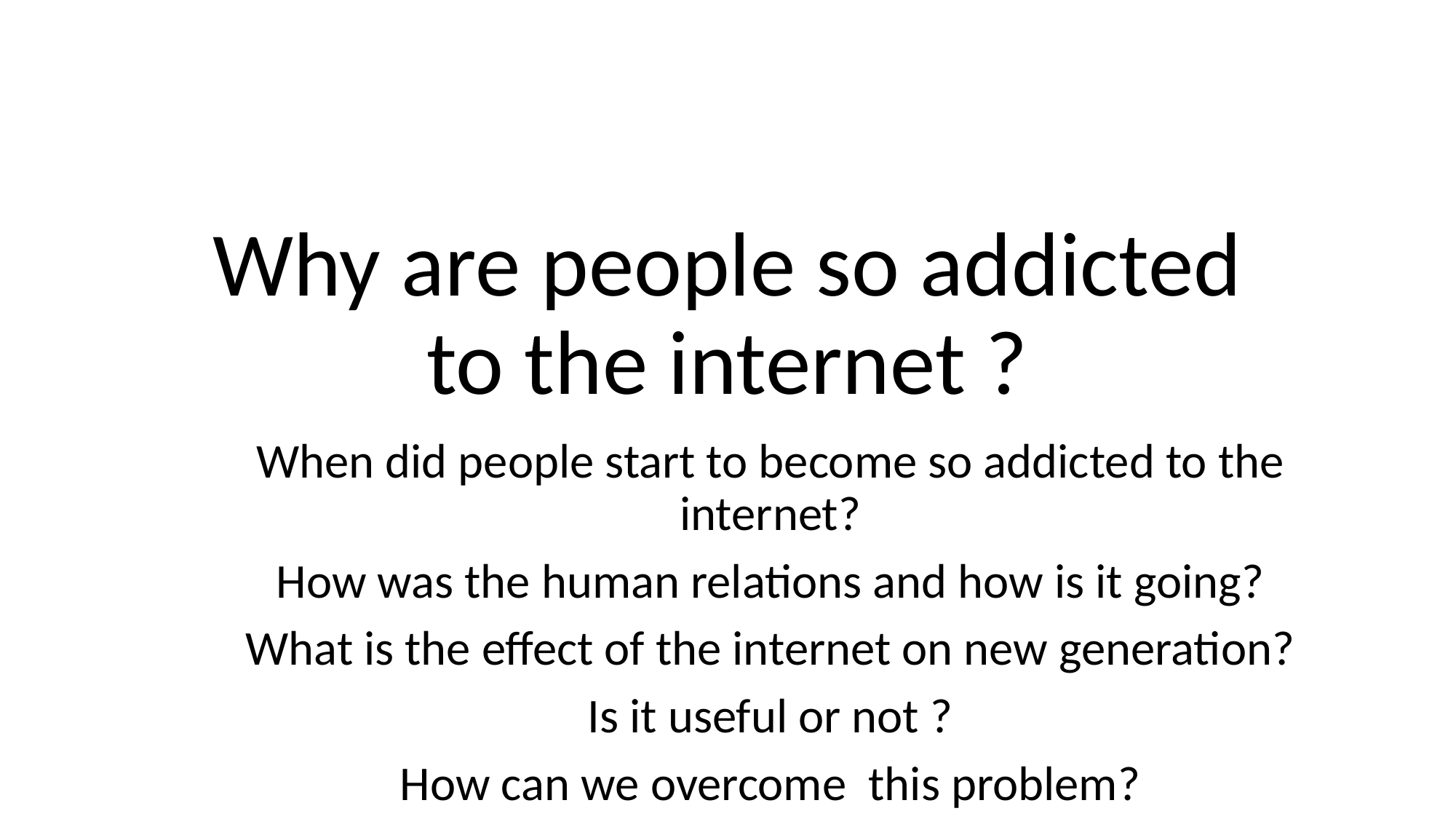

# Why are people so addicted to the internet ?
When did people start to become so addicted to the internet?
How was the human relations and how is it going?
What is the effect of the internet on new generation?
Is it useful or not ?
How can we overcome  this problem?